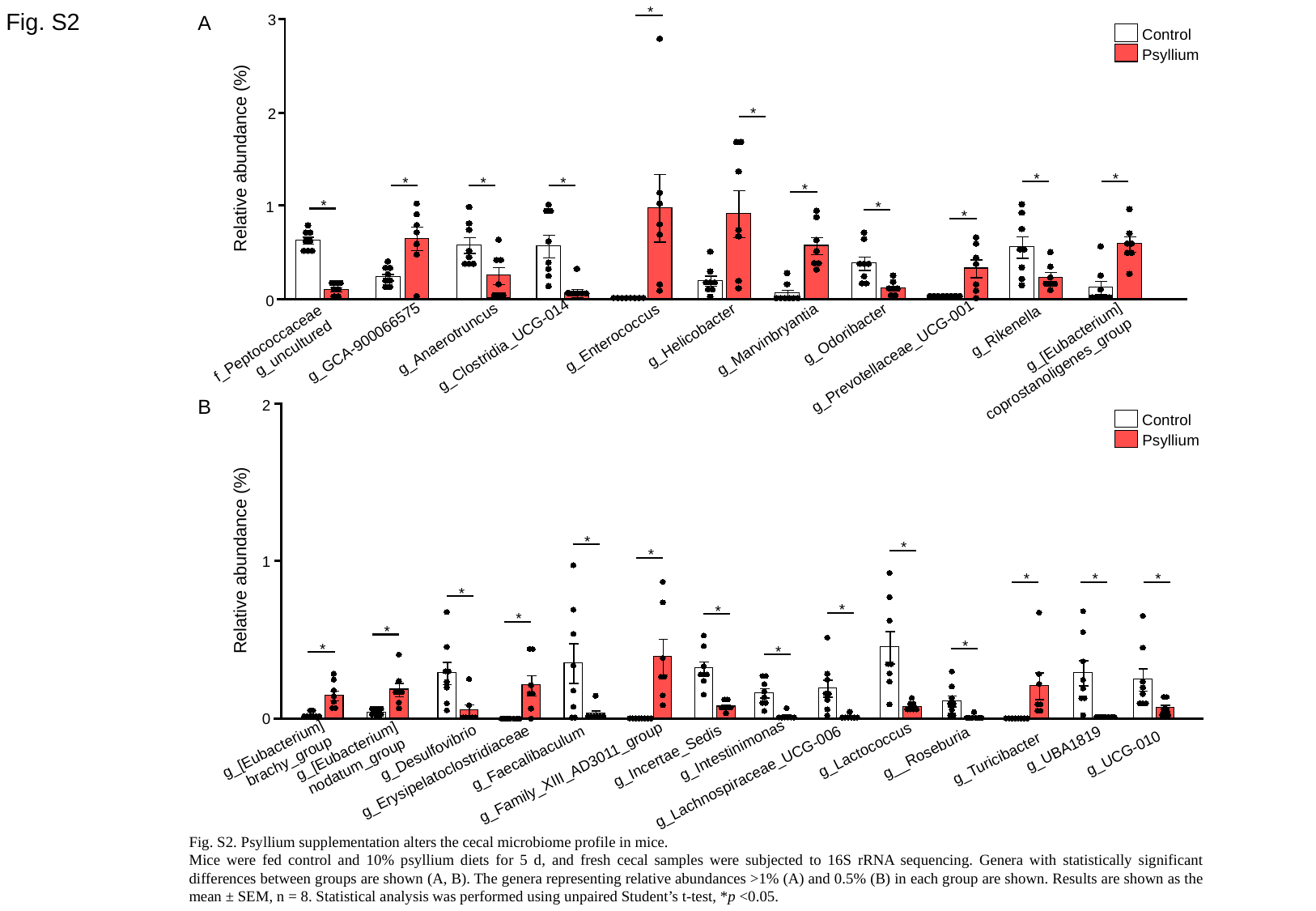

*
Fig. S2
A
3
Control

Psyllium

*
2

Relative abundance (%)
*
*
*
*
*

*

*

1
*
*

0

g_Rikenella
g_Odoribacter
g_Enterococcus
g_Helicobacter
g_Anaerotruncus
g_Marvinbryantia
f_Peptococcaceae
g_uncultured
g_GCA-900066575
g_Clostridia_UCG-014
g_[Eubacterium]
coprostanoligenes_group
g_Prevotellaceae_UCG-001
B
2

Control

Psyllium

*
*
*
Relative abundance (%)
1

*
*
*

*

*

*

*

*

*

*

*

0

g_[Eubacterium]
brachy_group
g_[Eubacterium]
nodatum_group
g_Lactococcus
g_Desulfovibrio
g_UCG-010
g__Roseburia
g_Intestinimonas
g_UBA1819
g_Incertae_Sedis
g_Faecalibaculum
g_Turicibacter
g_Erysipelatoclostridiaceae
g_Family_XIII_AD3011_group
g_Lachnospiraceae_UCG-006
Fig. S2. Psyllium supplementation alters the cecal microbiome profile in mice.
Mice were fed control and 10% psyllium diets for 5 d, and fresh cecal samples were subjected to 16S rRNA sequencing. Genera with statistically significant differences between groups are shown (A, B). The genera representing relative abundances >1% (A) and 0.5% (B) in each group are shown. Results are shown as the mean ± SEM, n = 8. Statistical analysis was performed using unpaired Student’s t-test, *p <0.05.